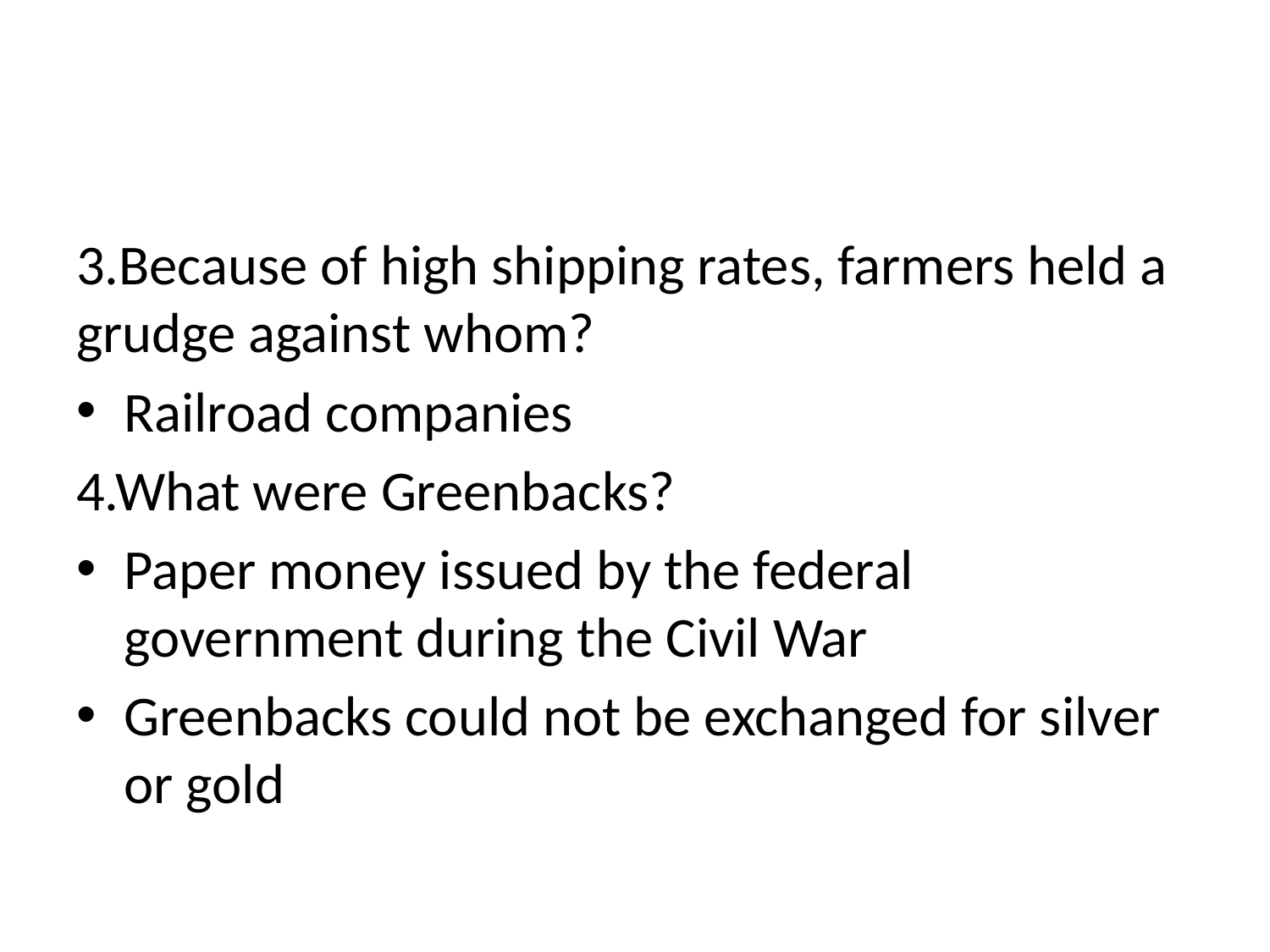

#
3.Because of high shipping rates, farmers held a grudge against whom?
Railroad companies
4.What were Greenbacks?
Paper money issued by the federal government during the Civil War
Greenbacks could not be exchanged for silver or gold